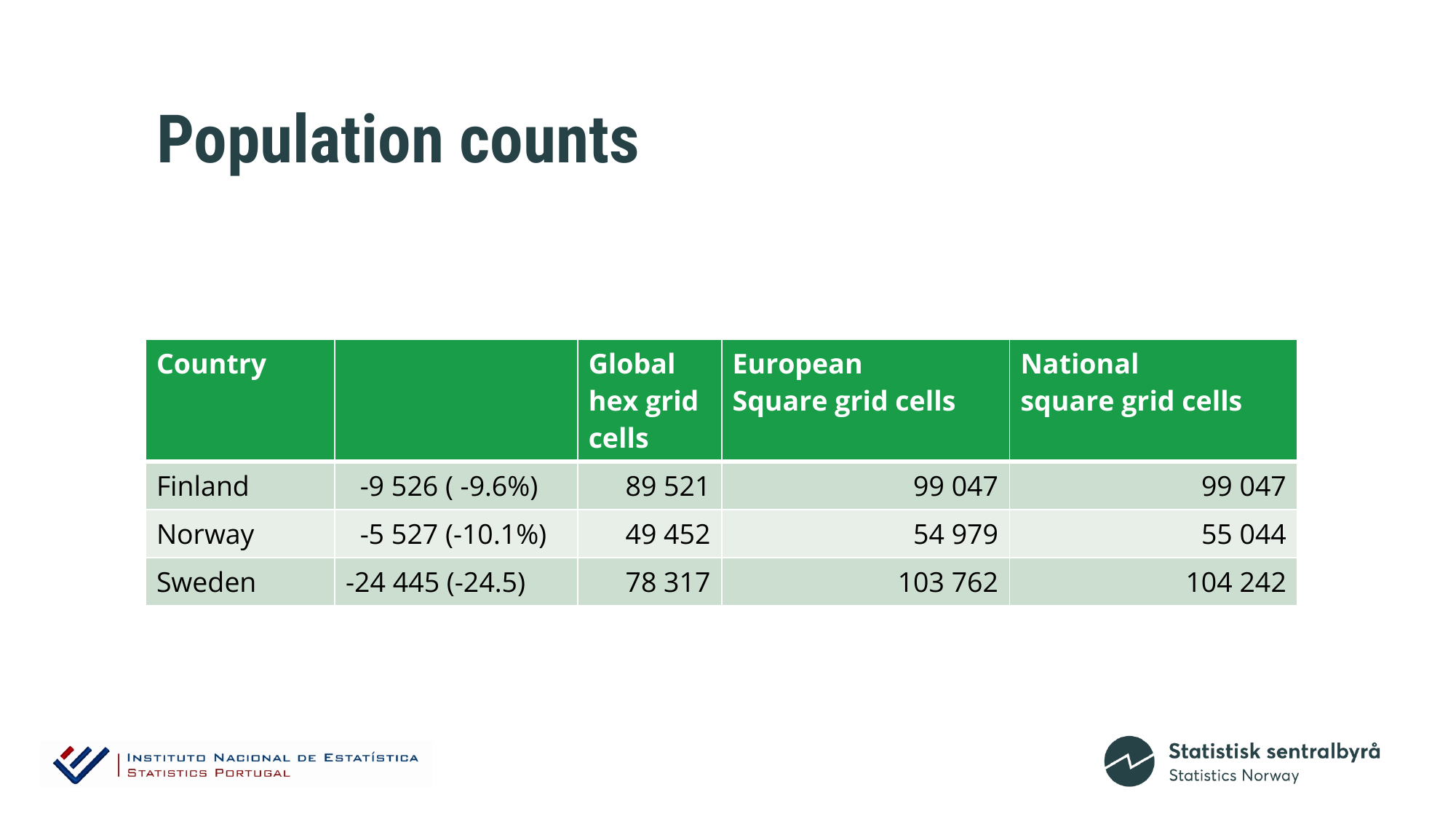

# Population counts
| Country |  | Global hex grid cells | European Square grid cells | National square grid cells |
| --- | --- | --- | --- | --- |
| Finland | -9 526 ( -9.6%) | 89 521 | 99 047 | 99 047 |
| Norway | -5 527 (-10.1%) | 49 452 | 54 979 | 55 044 |
| Sweden | -24 445 (-24.5) | 78 317 | 103 762 | 104 242 |